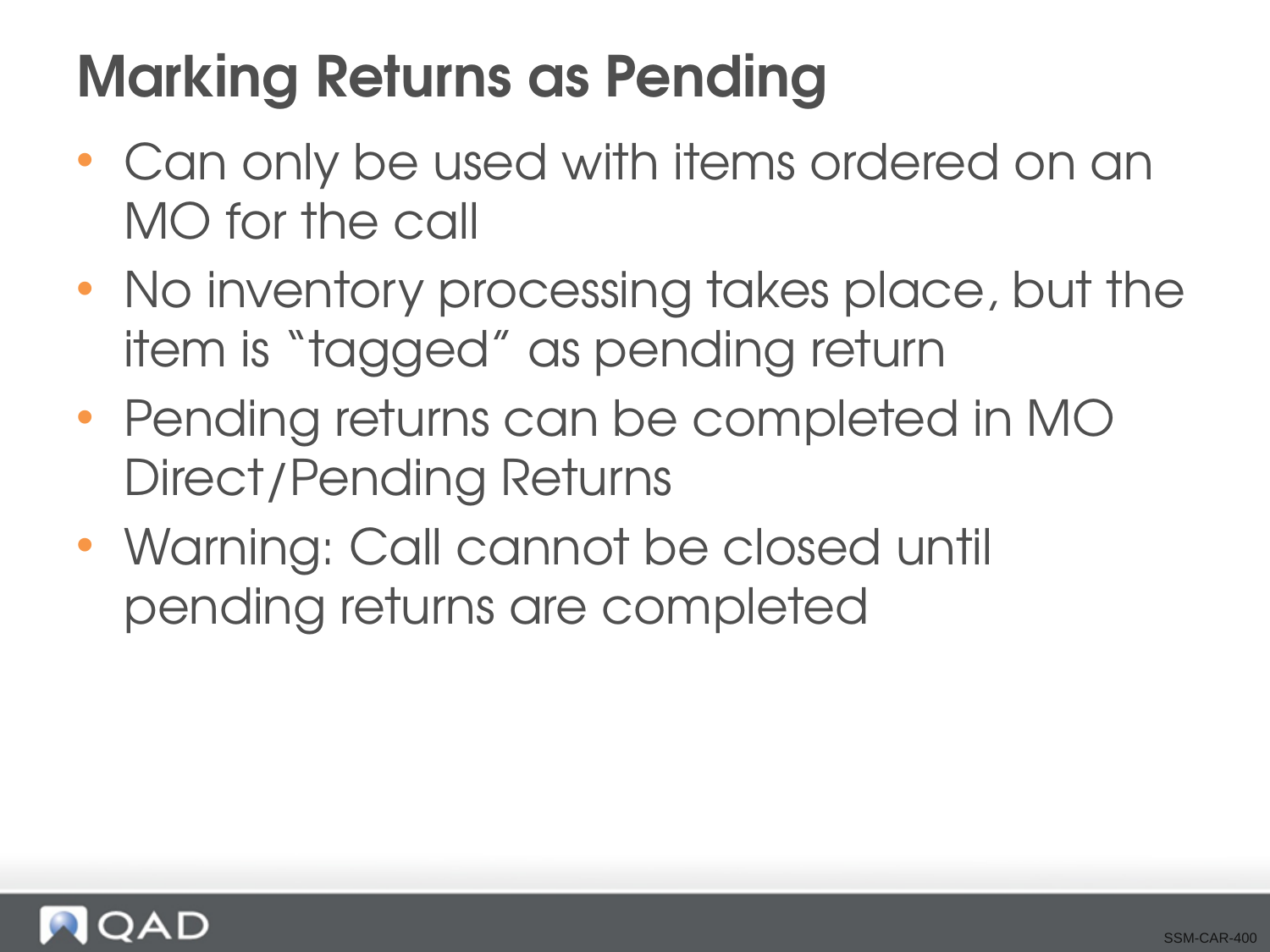

# Marking Returns as Pending
Can only be used with items ordered on an MO for the call
No inventory processing takes place, but the item is “tagged” as pending return
Pending returns can be completed in MO Direct/Pending Returns
Warning: Call cannot be closed until pending returns are completed

SSM-CAR-400